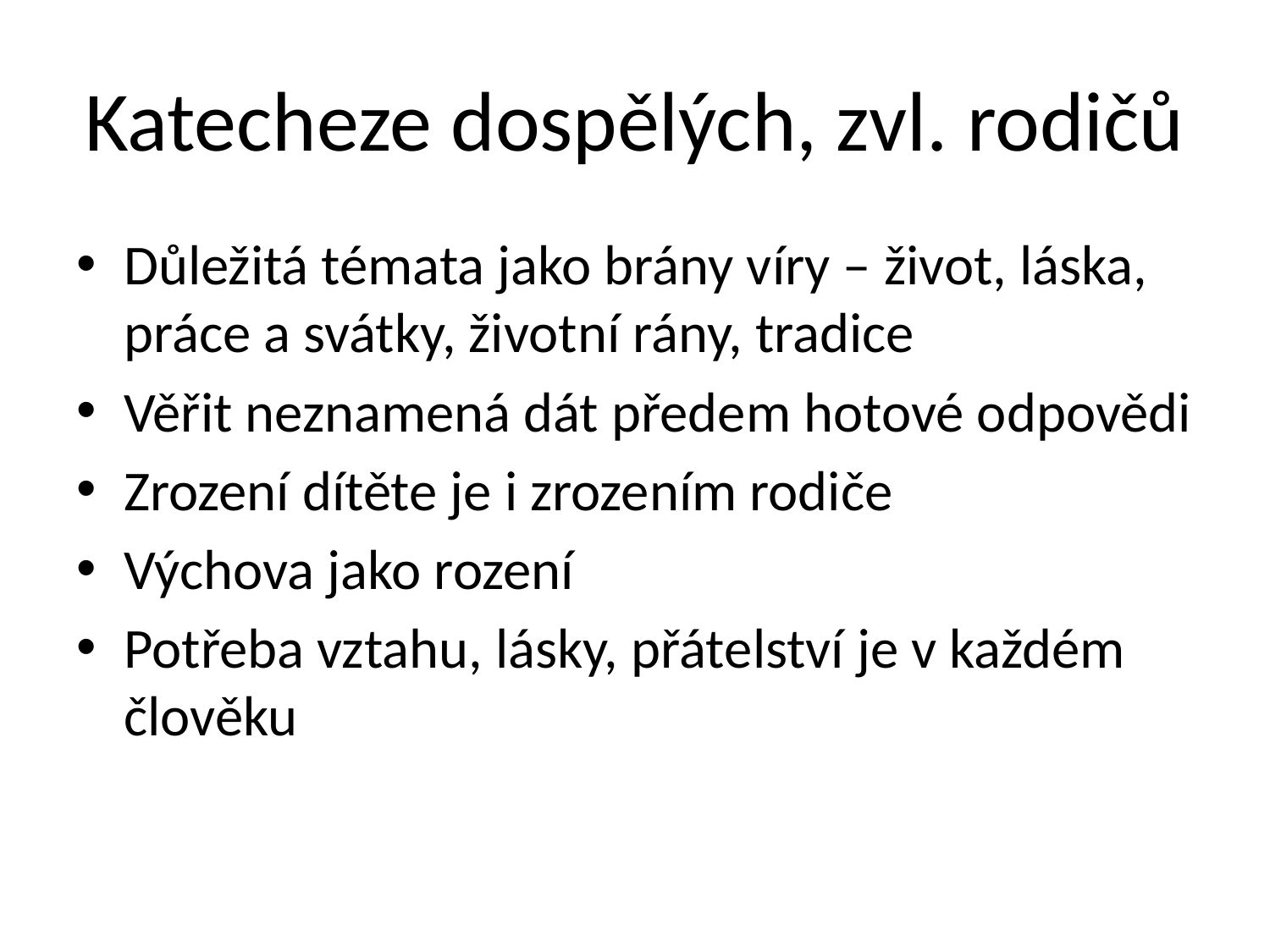

# Katecheze dospělých, zvl. rodičů
Důležitá témata jako brány víry – život, láska, práce a svátky, životní rány, tradice
Věřit neznamená dát předem hotové odpovědi
Zrození dítěte je i zrozením rodiče
Výchova jako rození
Potřeba vztahu, lásky, přátelství je v každém člověku